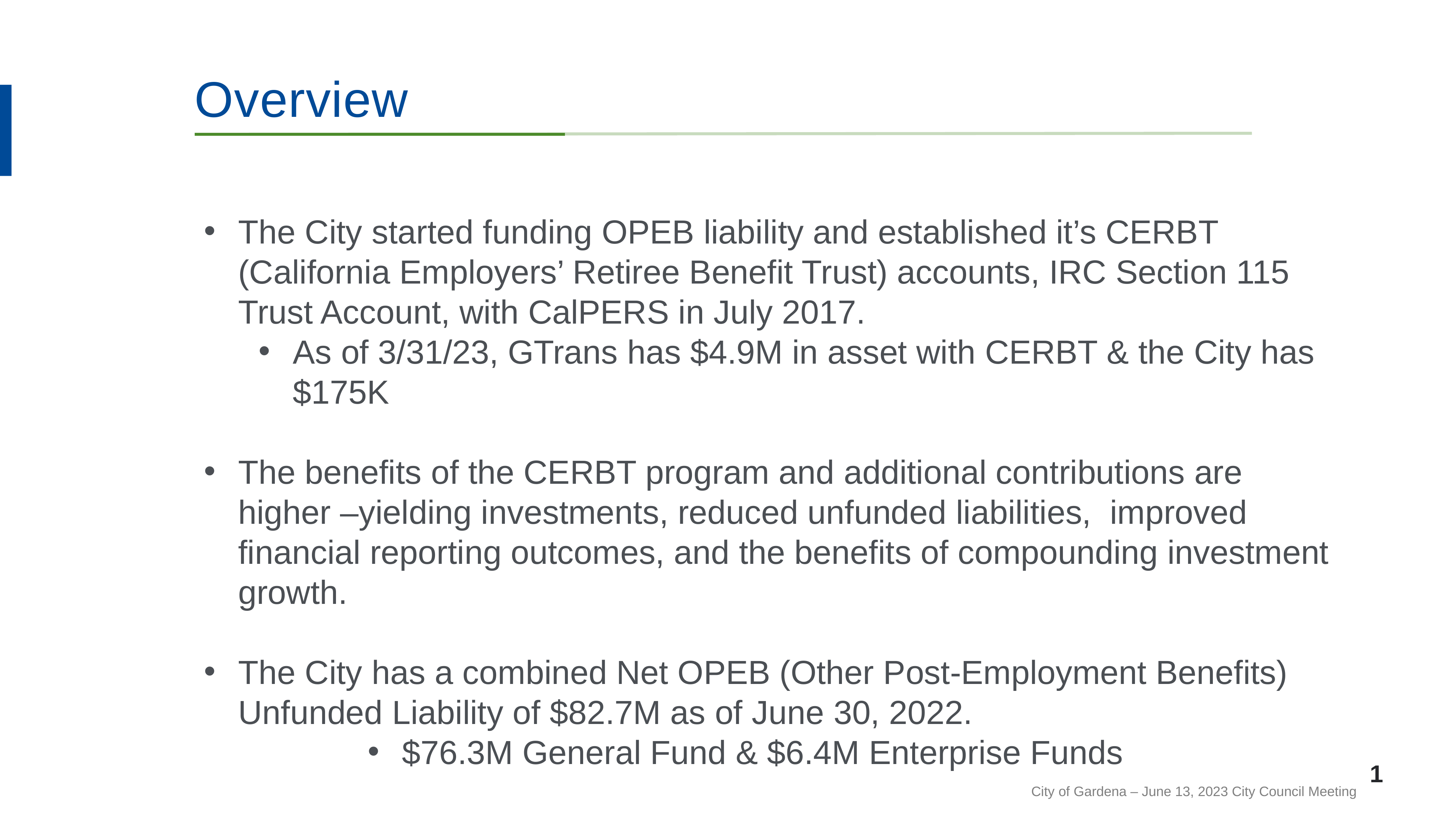

Overview

The City started funding OPEB liability and established it’s CERBT (California Employers’ Retiree Benefit Trust) accounts, IRC Section 115 Trust Account, with CalPERS in July 2017.
As of 3/31/23, GTrans has $4.9M in asset with CERBT & the City has $175K

The benefits of the CERBT program and additional contributions are higher –yielding investments, reduced unfunded liabilities,  improved financial reporting outcomes, and the benefits of compounding investment growth.

The City has a combined Net OPEB (Other Post-Employment Benefits) Unfunded Liability of $82.7M as of June 30, 2022.
$76.3M General Fund & $6.4M Enterprise Funds

1
City of Gardena – June 13, 2023 City Council Meeting